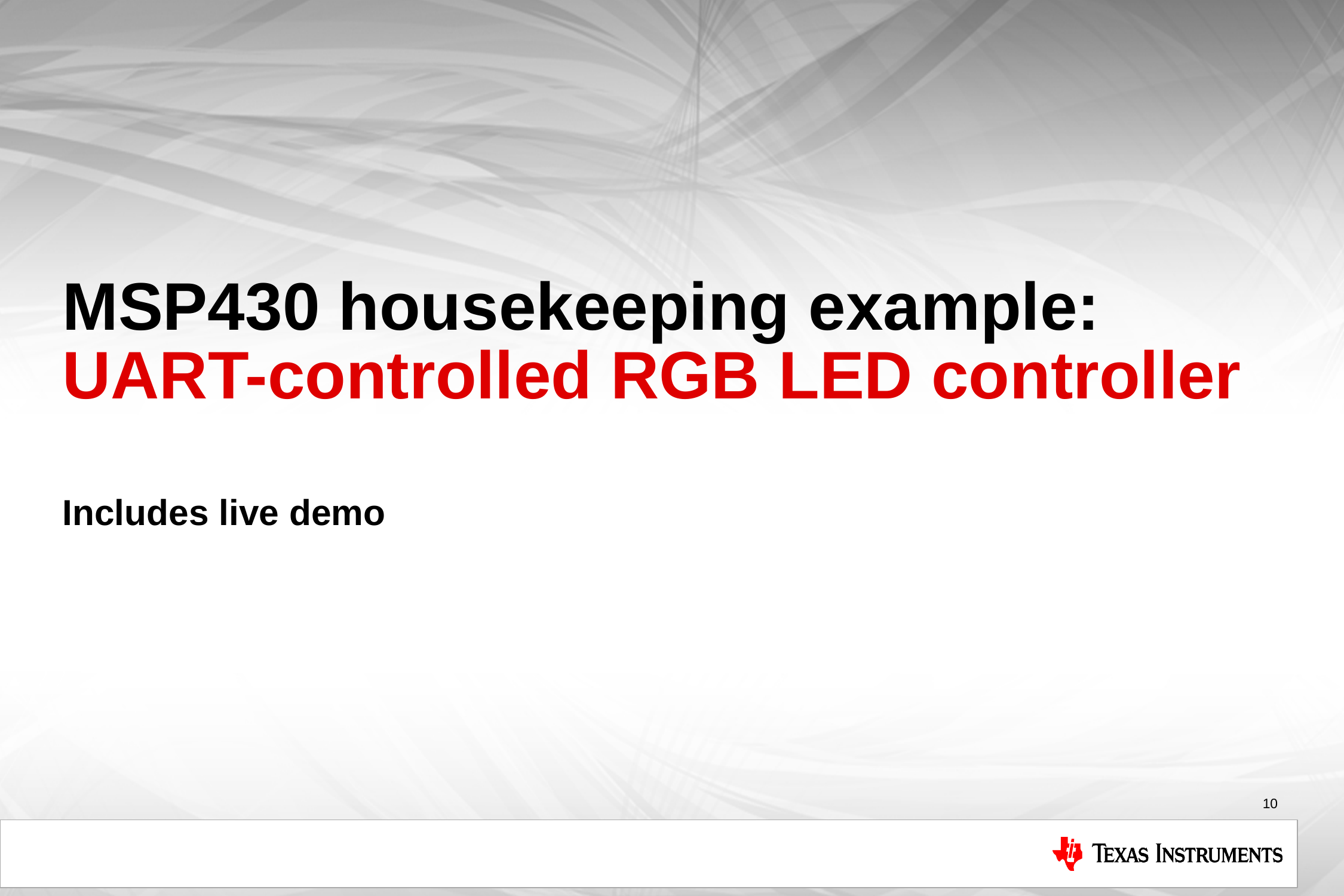

# MSP430 housekeeping example: UART-controlled RGB LED controller
Includes live demo
10